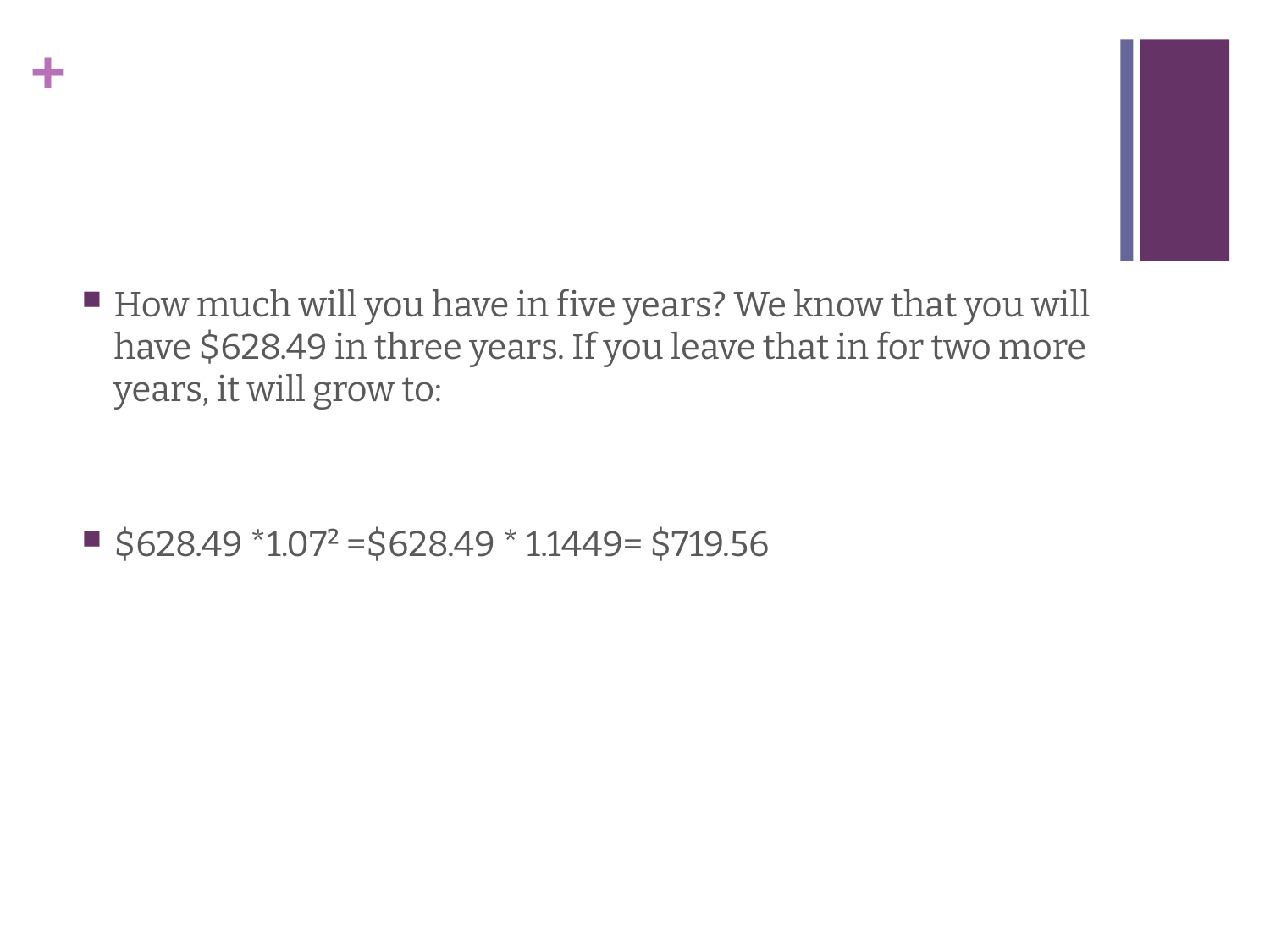

#
How much will you have in five years? We know that you will have $628.49 in three years. If you leave that in for two more years, it will grow to:

$628.49 *1.07² =$628.49 * 1.1449= $719.56